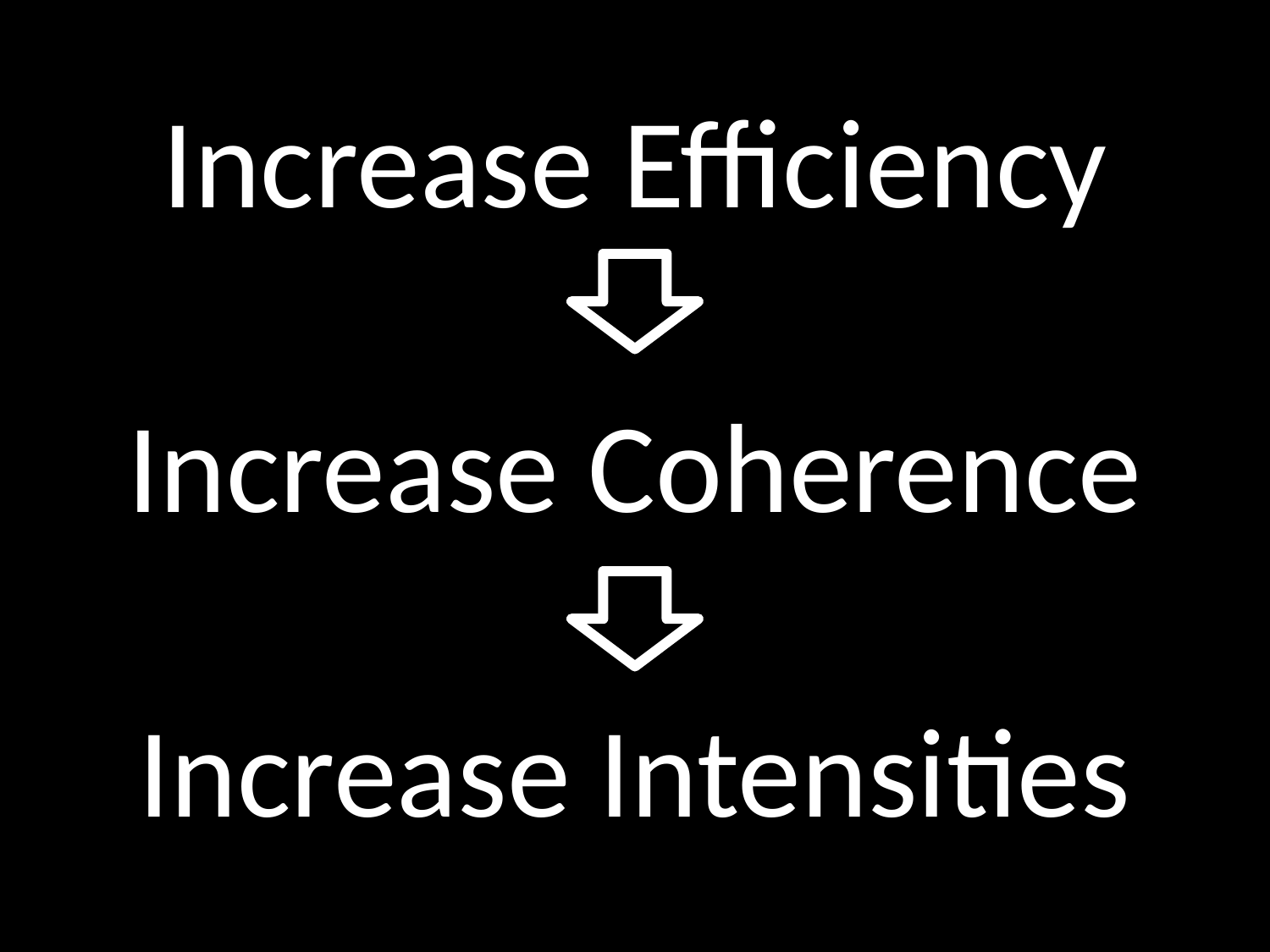

# Increase Efficiency Increase Coherence Increase Intensities